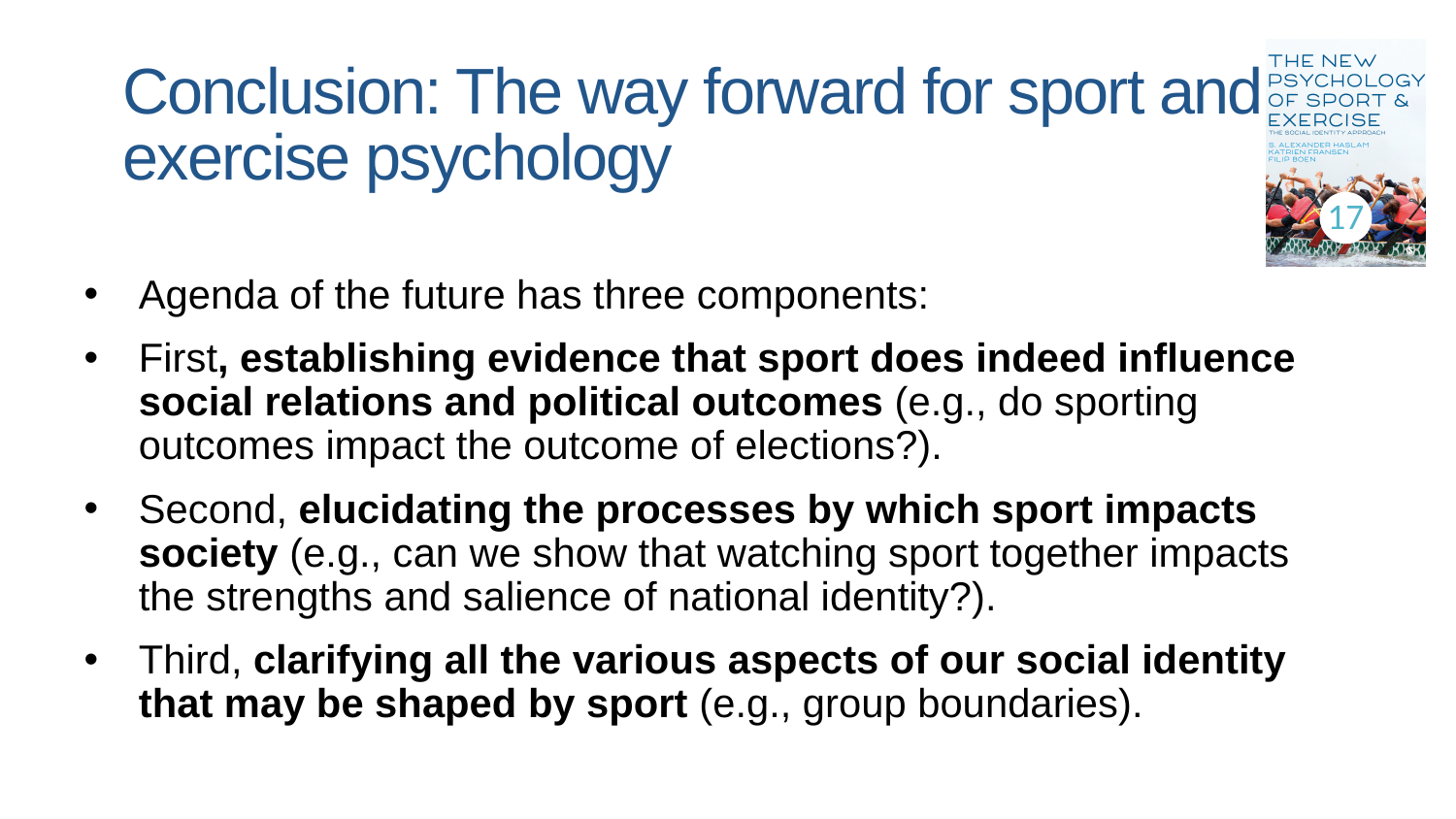

# Conclusion: The way forward for sport and exercise psychology
17
Agenda of the future has three components:
First, establishing evidence that sport does indeed influence social relations and political outcomes (e.g., do sporting outcomes impact the outcome of elections?).
Second, elucidating the processes by which sport impacts society (e.g., can we show that watching sport together impacts the strengths and salience of national identity?).
Third, clarifying all the various aspects of our social identity that may be shaped by sport (e.g., group boundaries).